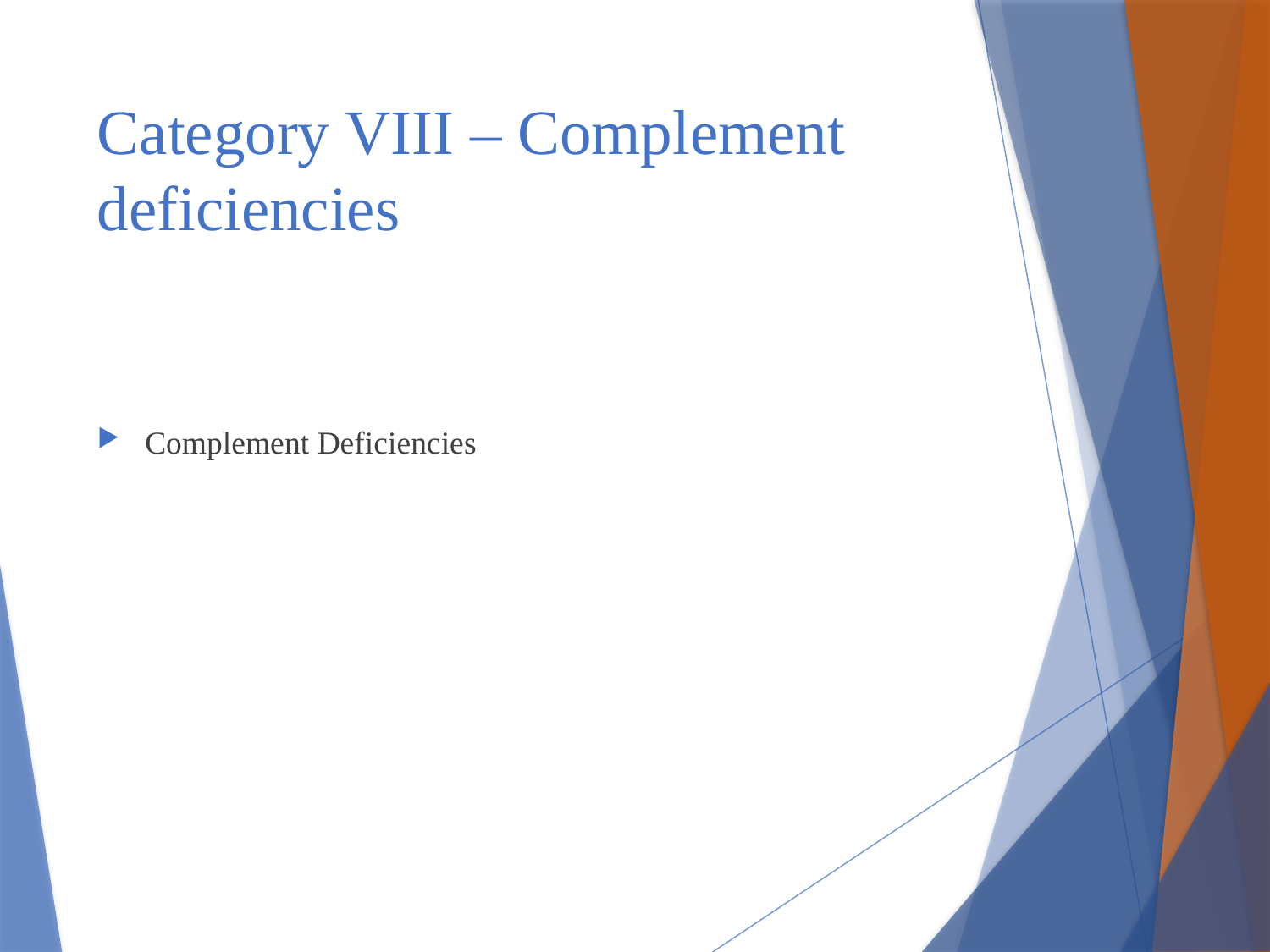

# Category VIII – Complement deficiencies
Complement Deficiencies